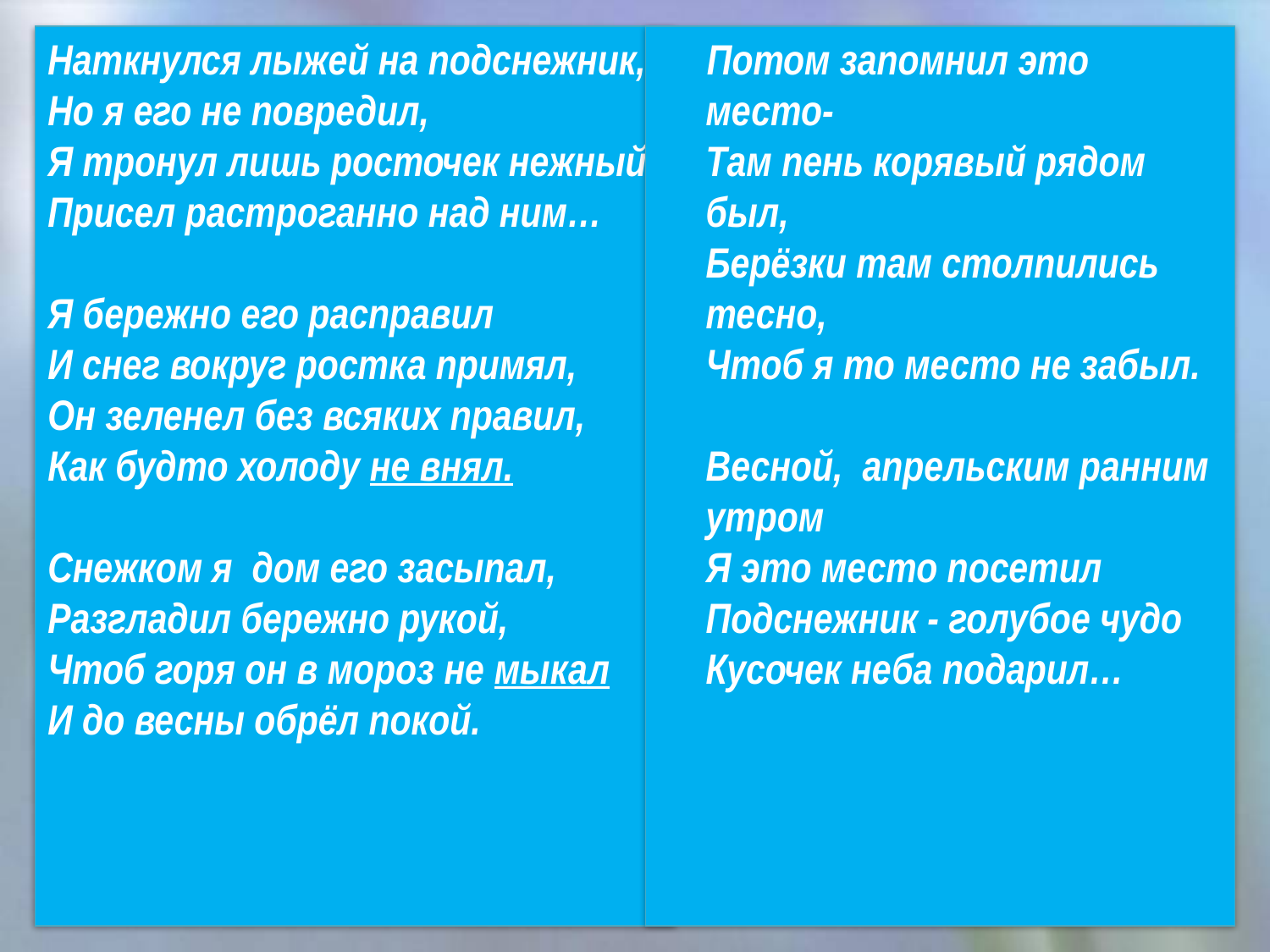

Наткнулся лыжей на подснежник,
Но я его не повредил,
Я тронул лишь росточек нежный,
Присел растроганно над ним…
Я бережно его расправил
И снег вокруг ростка примял,
Он зеленел без всяких правил,
Как будто холоду не внял.
Снежком я  дом его засыпал,
Разгладил бережно рукой,
Чтоб горя он в мороз не мыкал
И до весны обрёл покой.
     Потом запомнил это место-
Там пень корявый рядом был,
Берёзки там столпились тесно,
Чтоб я то место не забыл.
Весной,  апрельским ранним утром
Я это место посетил
Подснежник - голубое чудо
Кусочек неба подарил…
#